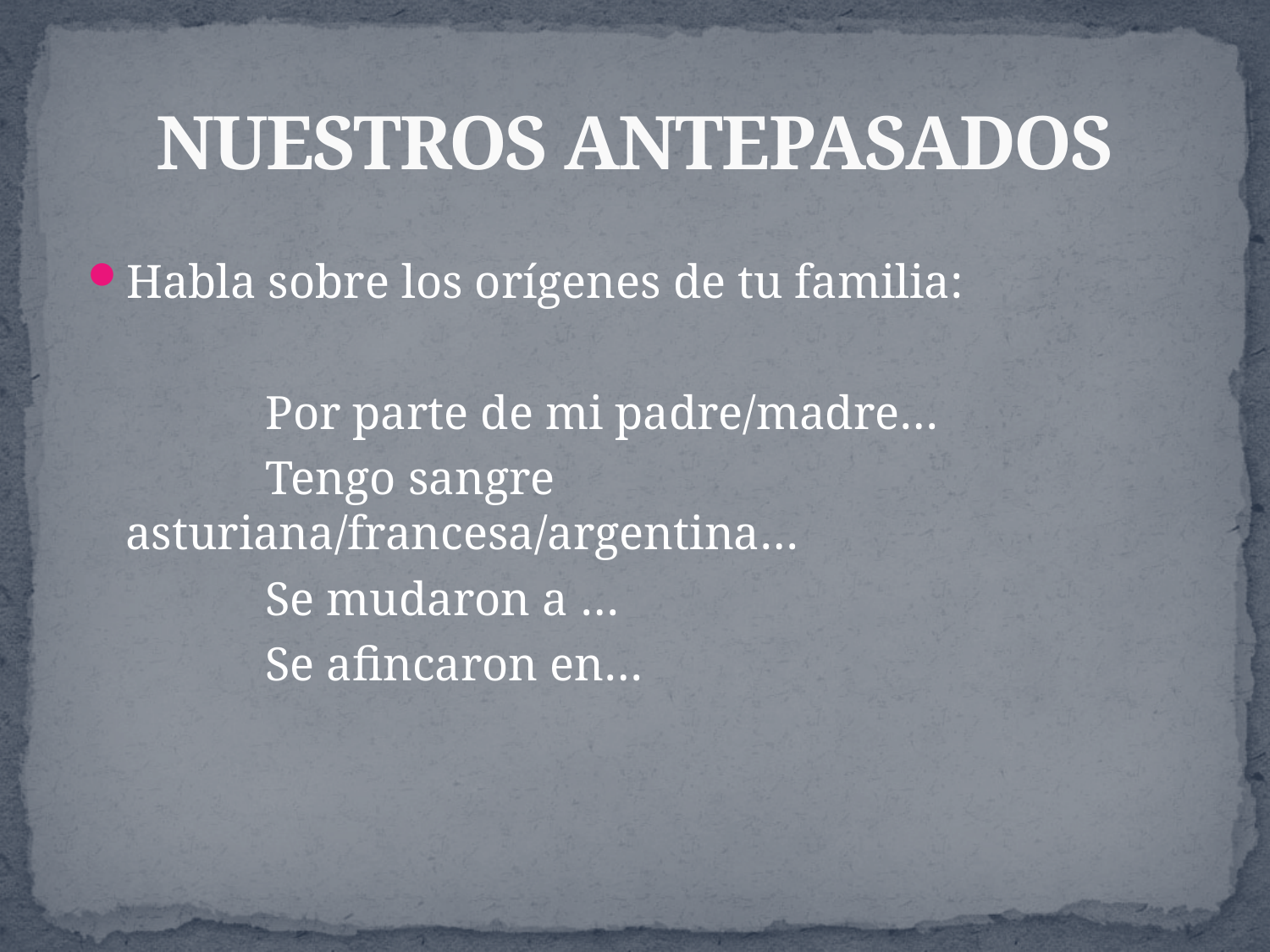

# NUESTROS ANTEPASADOS
Habla sobre los orígenes de tu familia:

               Por parte de mi padre/madre…
               Tengo sangre asturiana/francesa/argentina…
               Se mudaron a …
               Se afincaron en…